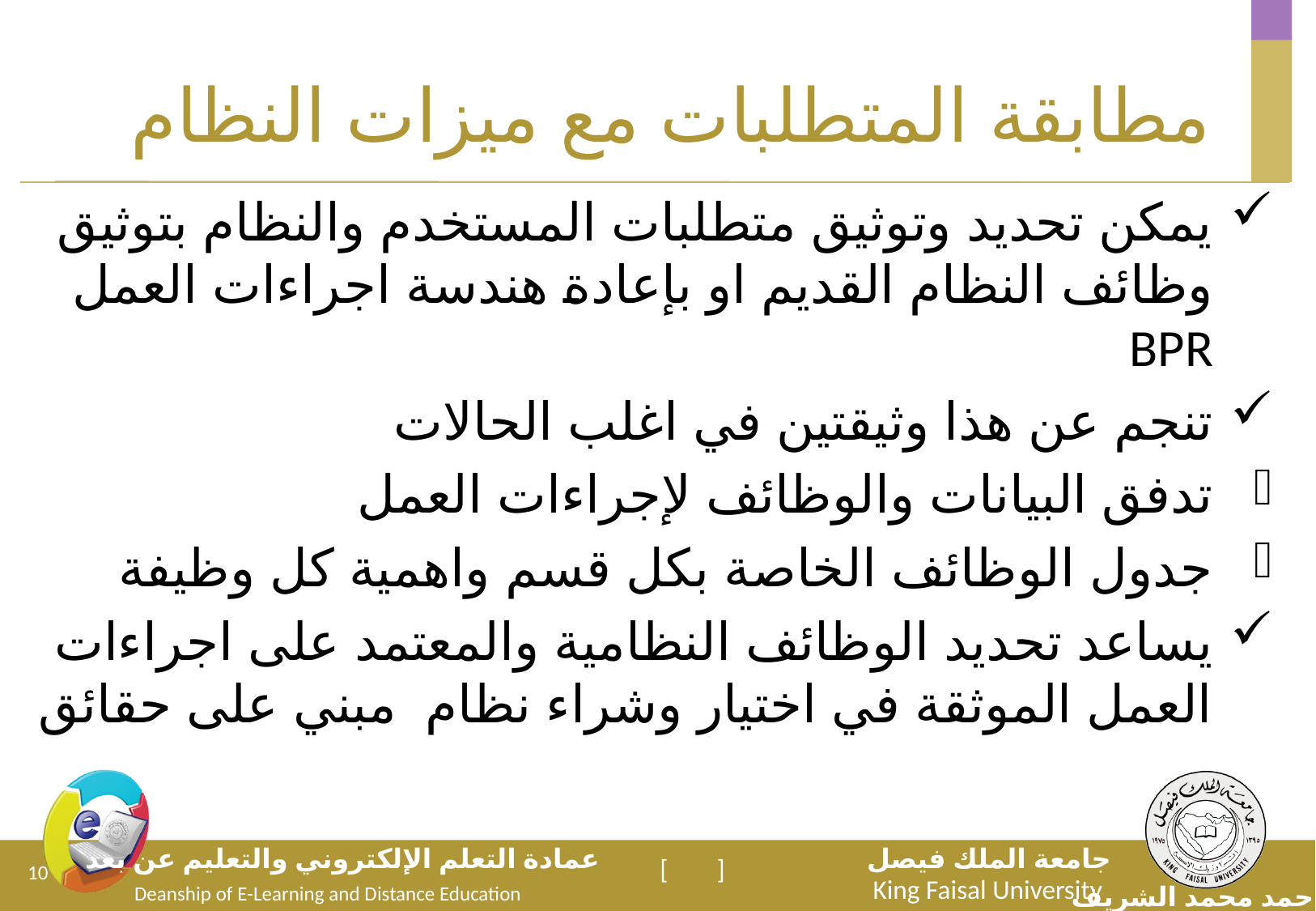

# مطابقة المتطلبات مع ميزات النظام
يمكن تحديد وتوثيق متطلبات المستخدم والنظام بتوثيق وظائف النظام القديم او بإعادة هندسة اجراءات العمل BPR
تنجم عن هذا وثيقتين في اغلب الحالات
تدفق البيانات والوظائف لإجراءات العمل
جدول الوظائف الخاصة بكل قسم واهمية كل وظيفة
يساعد تحديد الوظائف النظامية والمعتمد على اجراءات العمل الموثقة في اختيار وشراء نظام  مبني على حقائق
10